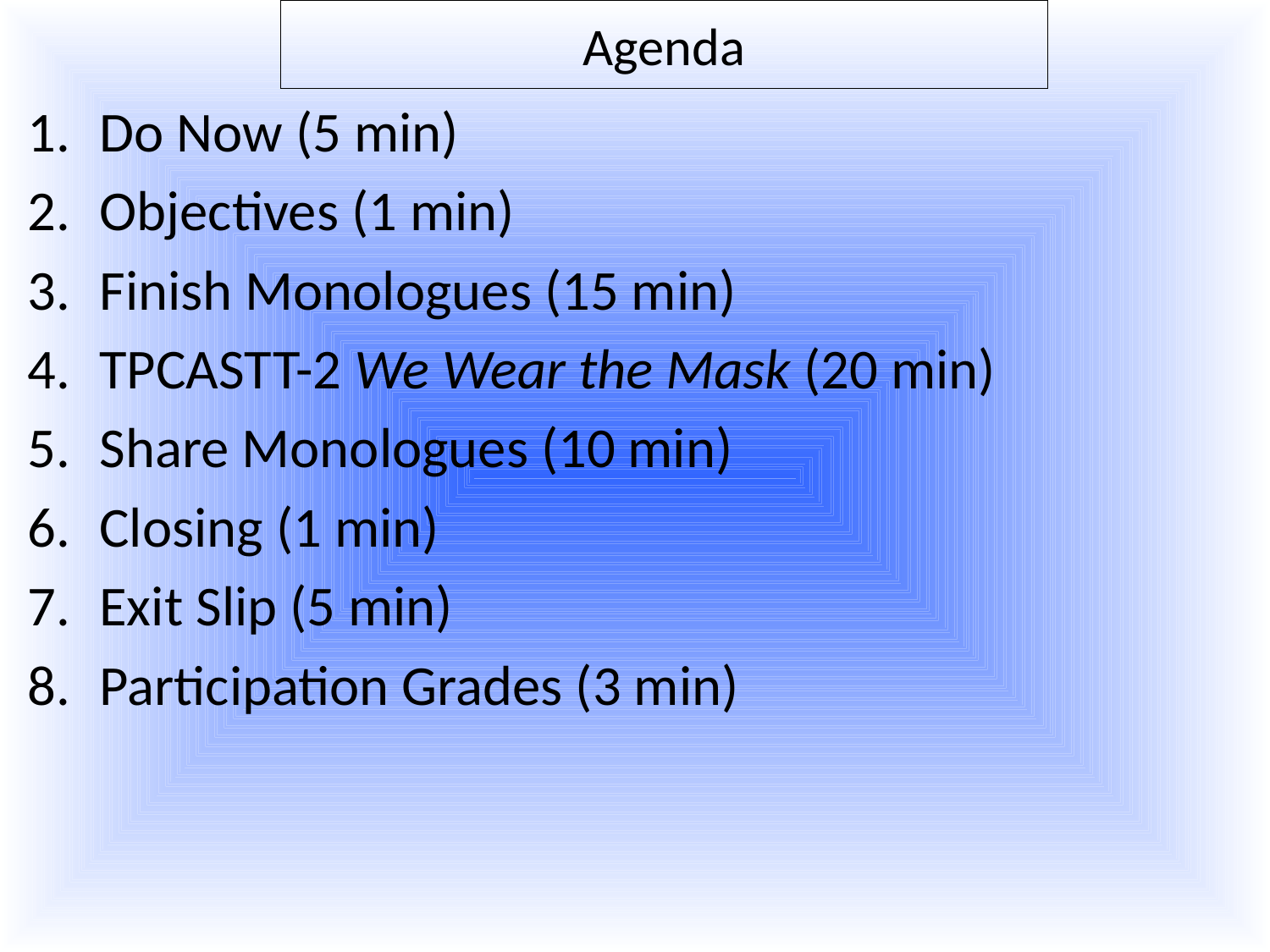

Agenda
Do Now (5 min)
Objectives (1 min)
Finish Monologues (15 min)
TPCASTT-2 We Wear the Mask (20 min)
Share Monologues (10 min)
Closing (1 min)
Exit Slip (5 min)
Participation Grades (3 min)